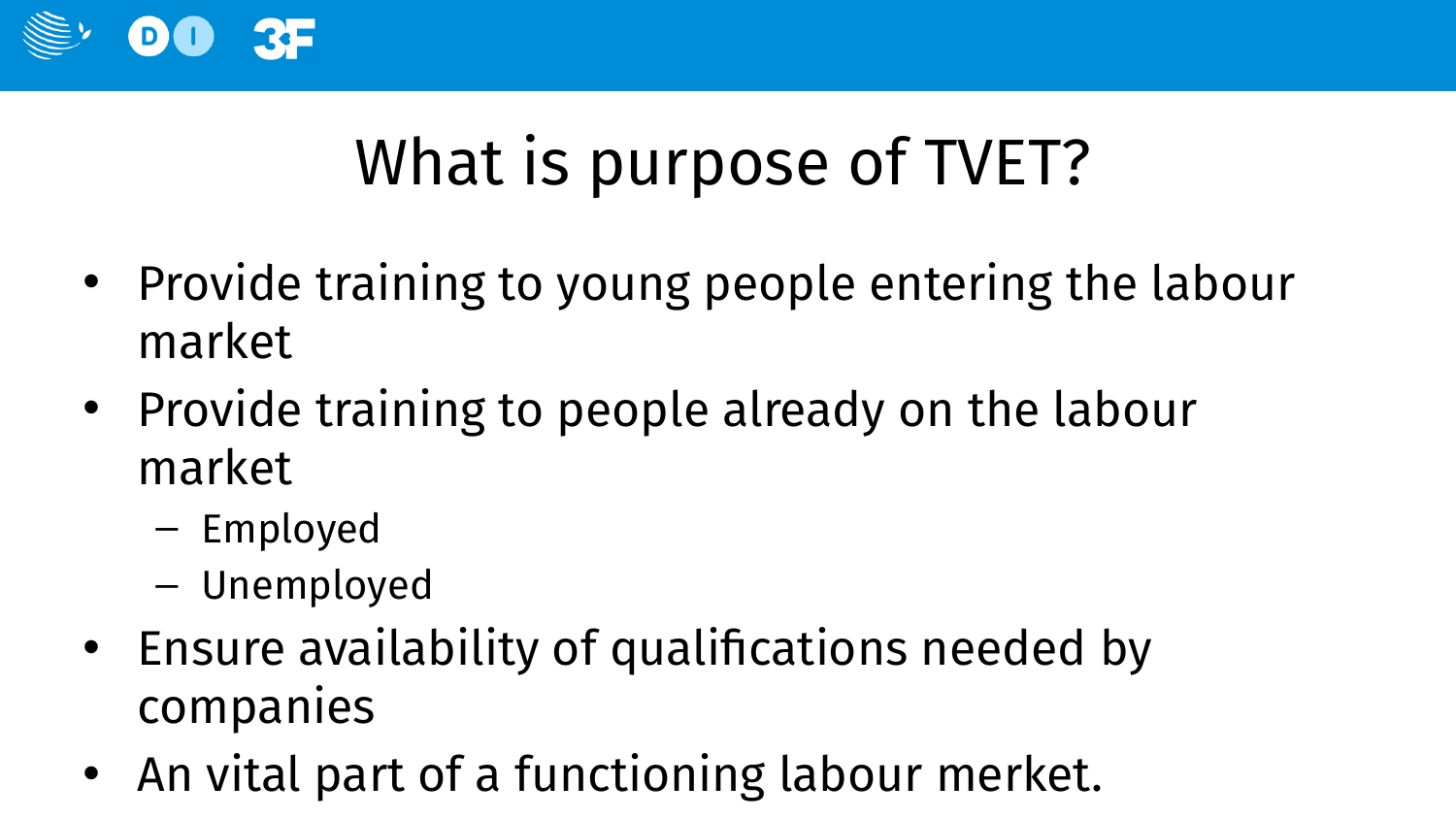

# What is purpose of TVET?
Provide training to young people entering the labour market
Provide training to people already on the labour market
Employed
Unemployed
Ensure availability of qualifications needed by companies
An vital part of a functioning labour merket.